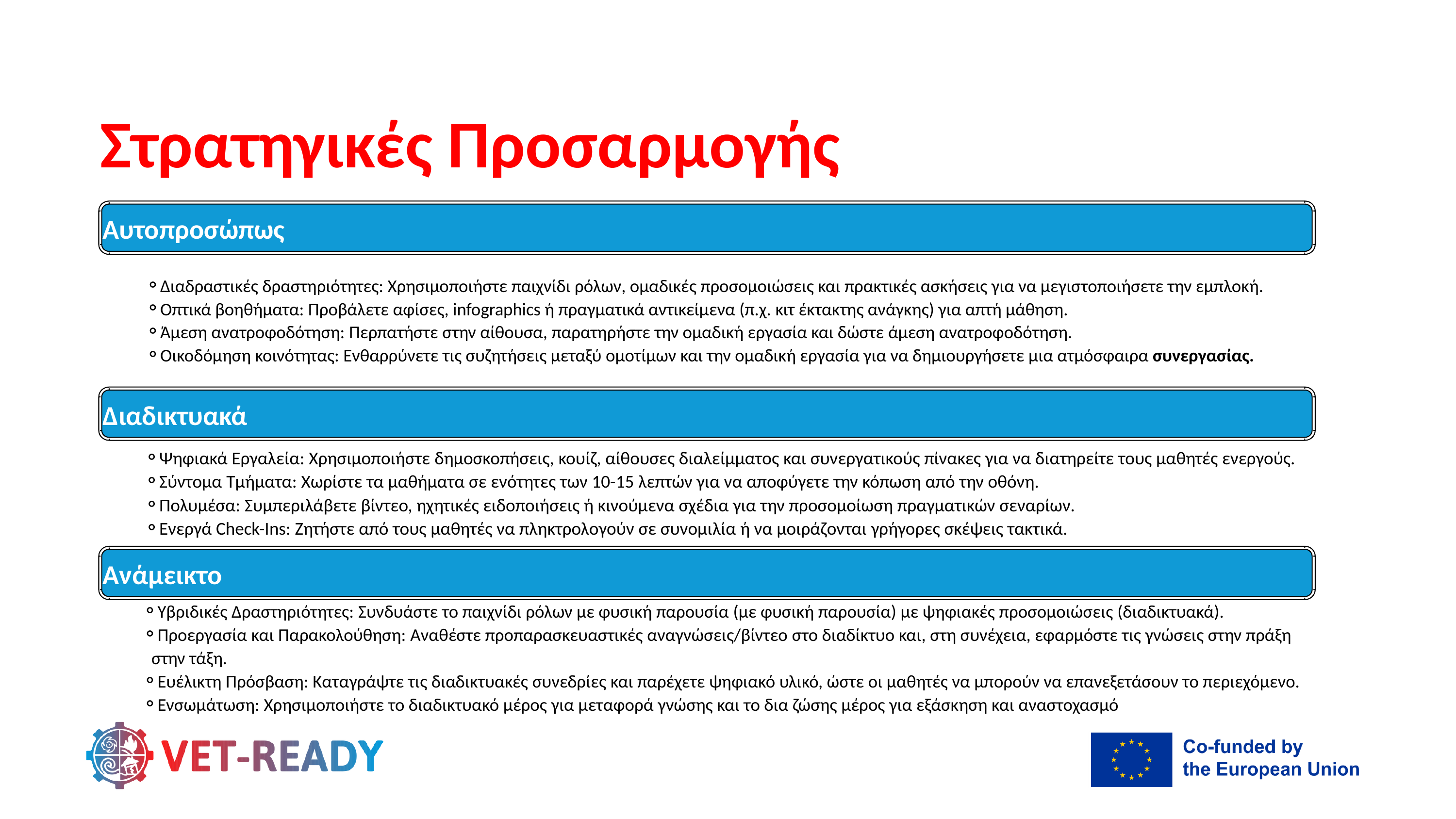

Στρατηγικές Προσαρμογής

Αυτοπροσώπως
Διαδραστικές δραστηριότητες: Χρησιμοποιήστε παιχνίδι ρόλων, ομαδικές προσομοιώσεις και πρακτικές ασκήσεις για να μεγιστοποιήσετε την εμπλοκή.
Οπτικά βοηθήματα: Προβάλετε αφίσες, infographics ή πραγματικά αντικείμενα (π.χ. κιτ έκτακτης ανάγκης) για απτή μάθηση.
Άμεση ανατροφοδότηση: Περπατήστε στην αίθουσα, παρατηρήστε την ομαδική εργασία και δώστε άμεση ανατροφοδότηση.
Οικοδόμηση κοινότητας: Ενθαρρύνετε τις συζητήσεις μεταξύ ομοτίμων και την ομαδική εργασία για να δημιουργήσετε μια ατμόσφαιρα συνεργασίας.

Διαδικτυακά
Ψηφιακά Εργαλεία: Χρησιμοποιήστε δημοσκοπήσεις, κουίζ, αίθουσες διαλείμματος και συνεργατικούς πίνακες για να διατηρείτε τους μαθητές ενεργούς.
Σύντομα Τμήματα: Χωρίστε τα μαθήματα σε ενότητες των 10-15 λεπτών για να αποφύγετε την κόπωση από την οθόνη.
Πολυμέσα: Συμπεριλάβετε βίντεο, ηχητικές ειδοποιήσεις ή κινούμενα σχέδια για την προσομοίωση πραγματικών σεναρίων.
Ενεργά Check-Ins: Ζητήστε από τους μαθητές να πληκτρολογούν σε συνομιλία ή να μοιράζονται γρήγορες σκέψεις τακτικά.

Ανάμεικτο
Υβριδικές Δραστηριότητες: Συνδυάστε το παιχνίδι ρόλων με φυσική παρουσία (με φυσική παρουσία) με ψηφιακές προσομοιώσεις (διαδικτυακά).
Προεργασία και Παρακολούθηση: Αναθέστε προπαρασκευαστικές αναγνώσεις/βίντεο στο διαδίκτυο και, στη συνέχεια, εφαρμόστε τις γνώσεις στην πράξη στην τάξη.
Ευέλικτη Πρόσβαση: Καταγράψτε τις διαδικτυακές συνεδρίες και παρέχετε ψηφιακό υλικό, ώστε οι μαθητές να μπορούν να επανεξετάσουν το περιεχόμενο.
Ενσωμάτωση: Χρησιμοποιήστε το διαδικτυακό μέρος για μεταφορά γνώσης και το δια ζώσης μέρος για εξάσκηση και αναστοχασμό